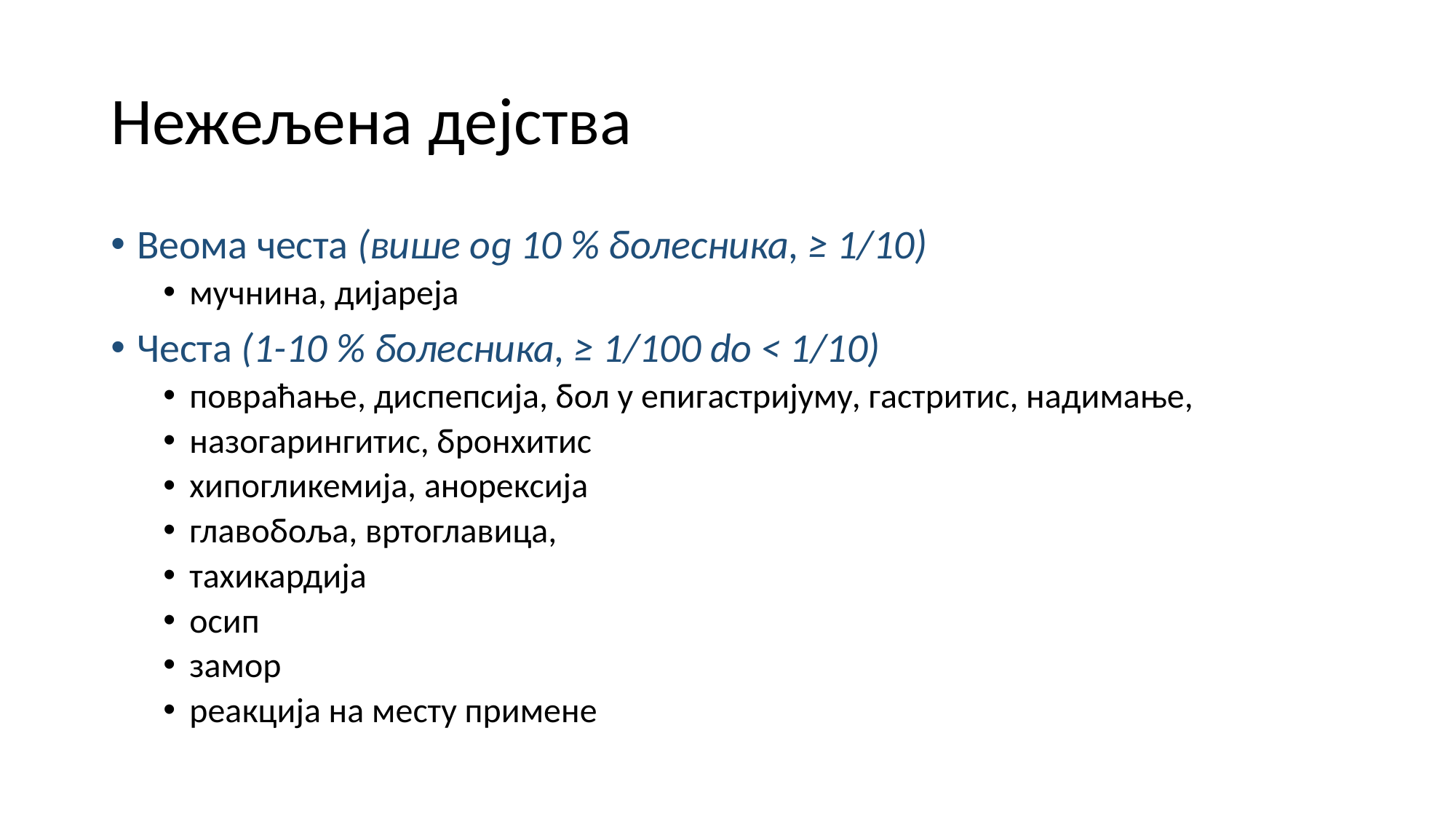

# Нежељена дејства
Веома честа (више од 10 % болесника, ≥ 1/10)
мучнина, дијареја
Честа (1-10 % болесника, ≥ 1/100 do < 1/10)
повраћање, диспепсија, бол у епигастријуму, гастритис, надимање,
назогарингитис, бронхитис
хипогликемија, анорексија
главобоља, вртоглавица,
тахикардија
осип
замор
реакција на месту примене